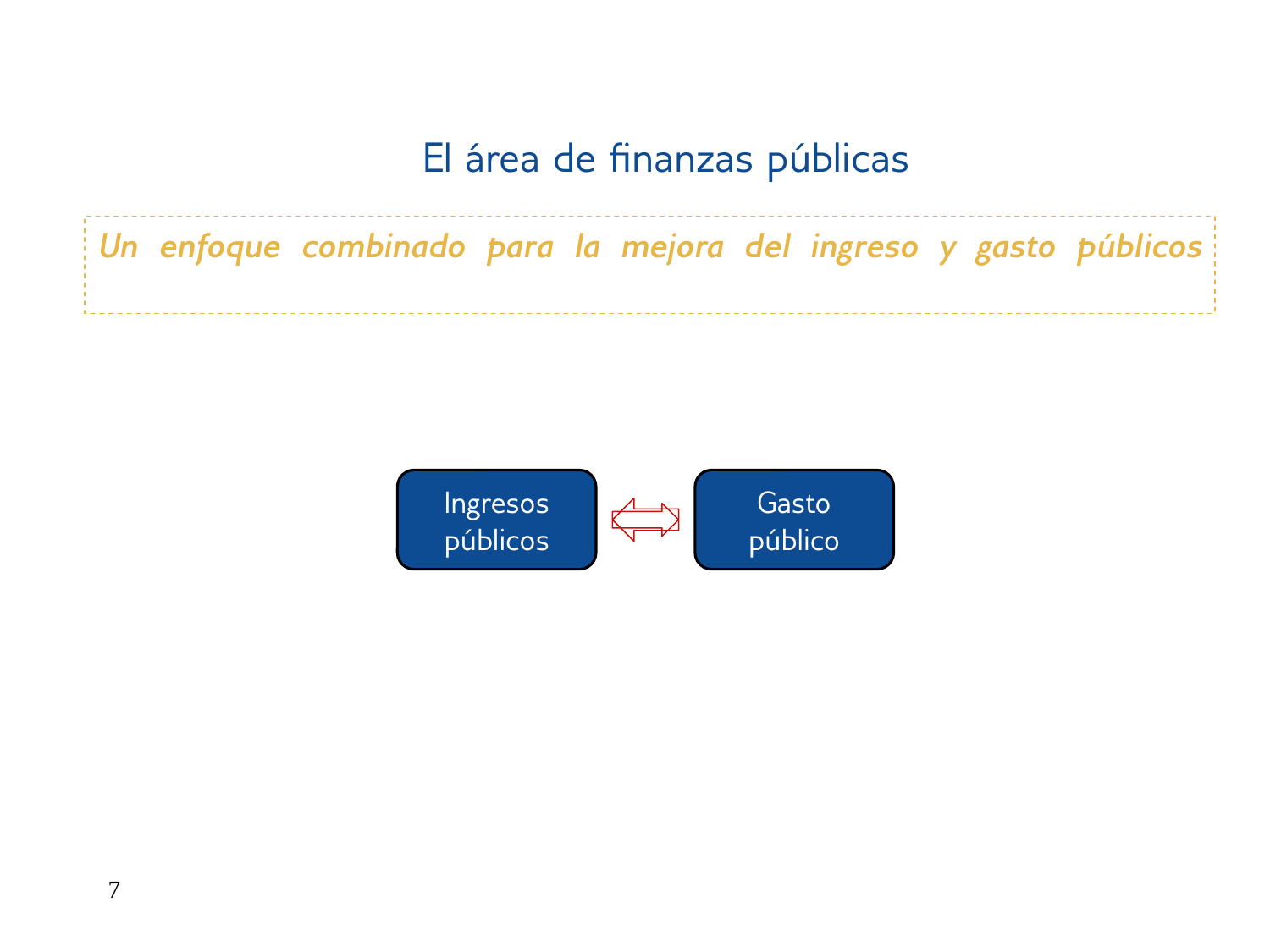

El área de finanzas públicas
Un enfoque combinado para la mejora del ingreso y gasto públicos
Ingresos públicos
Gasto público
7